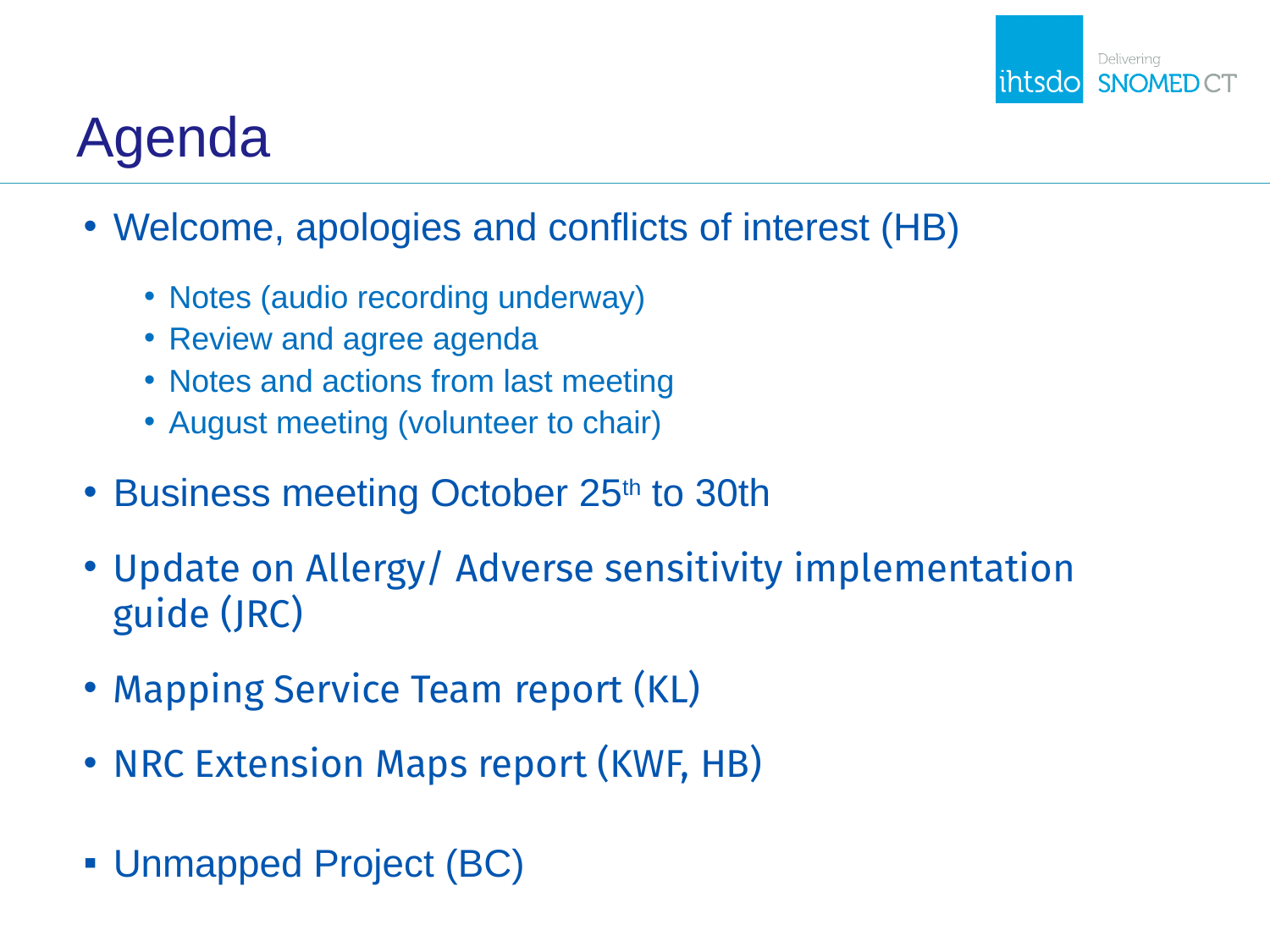

# Agenda
Welcome, apologies and conflicts of interest (HB)

Notes (audio recording underway)
Review and agree agenda
Notes and actions from last meeting
August meeting (volunteer to chair)

Business meeting October 25th to 30th

Update on Allergy/ Adverse sensitivity implementation guide (JRC)

Mapping Service Team report (KL)

NRC Extension Maps report (KWF, HB)

Unmapped Project (BC)